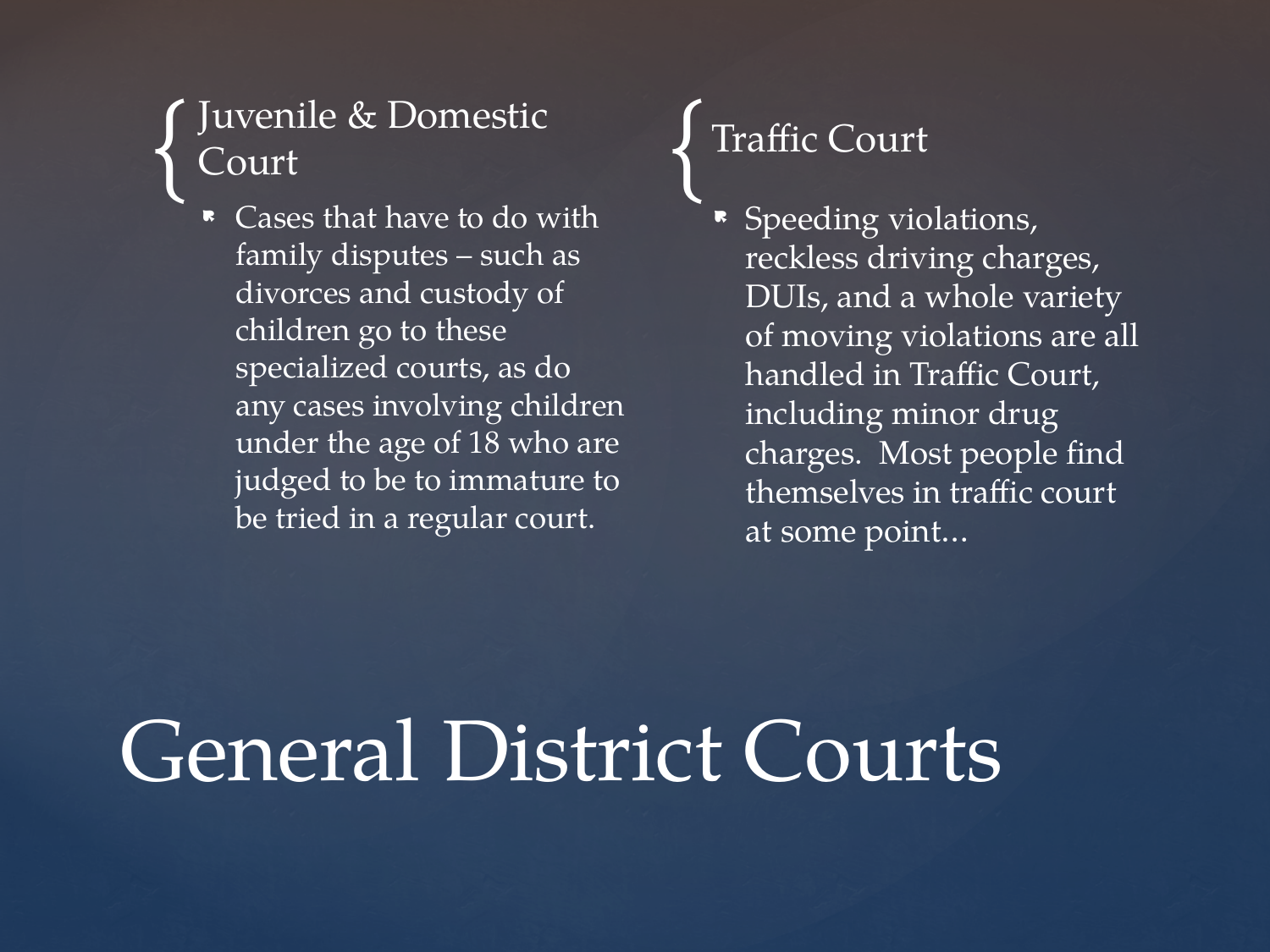

Juvenile & Domestic Court
Traffic Court
Cases that have to do with family disputes – such as divorces and custody of children go to these specialized courts, as do any cases involving children under the age of 18 who are judged to be to immature to be tried in a regular court.
Speeding violations, reckless driving charges, DUIs, and a whole variety of moving violations are all handled in Traffic Court, including minor drug charges.  Most people find themselves in traffic court at some point…
# General District Courts